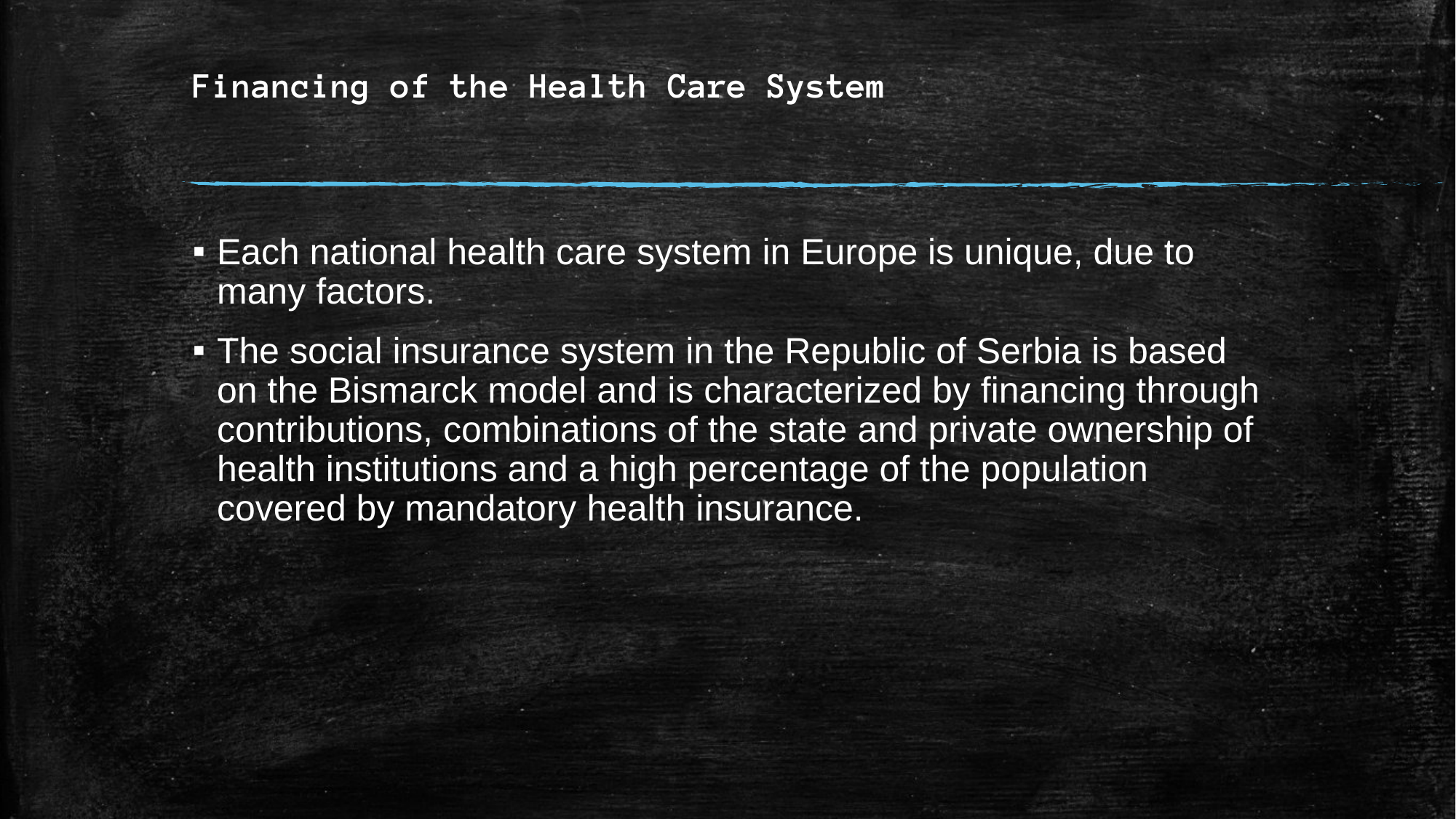

# Financing of the Health Care System
Each national health care system in Europe is unique, due to many factors.
The social insurance system in the Republic of Serbia is based on the Bismarck model and is characterized by ﬁnancing through contributions, combinations of the state and private ownership of health institutions and a high percentage of the population covered by mandatory health insurance.